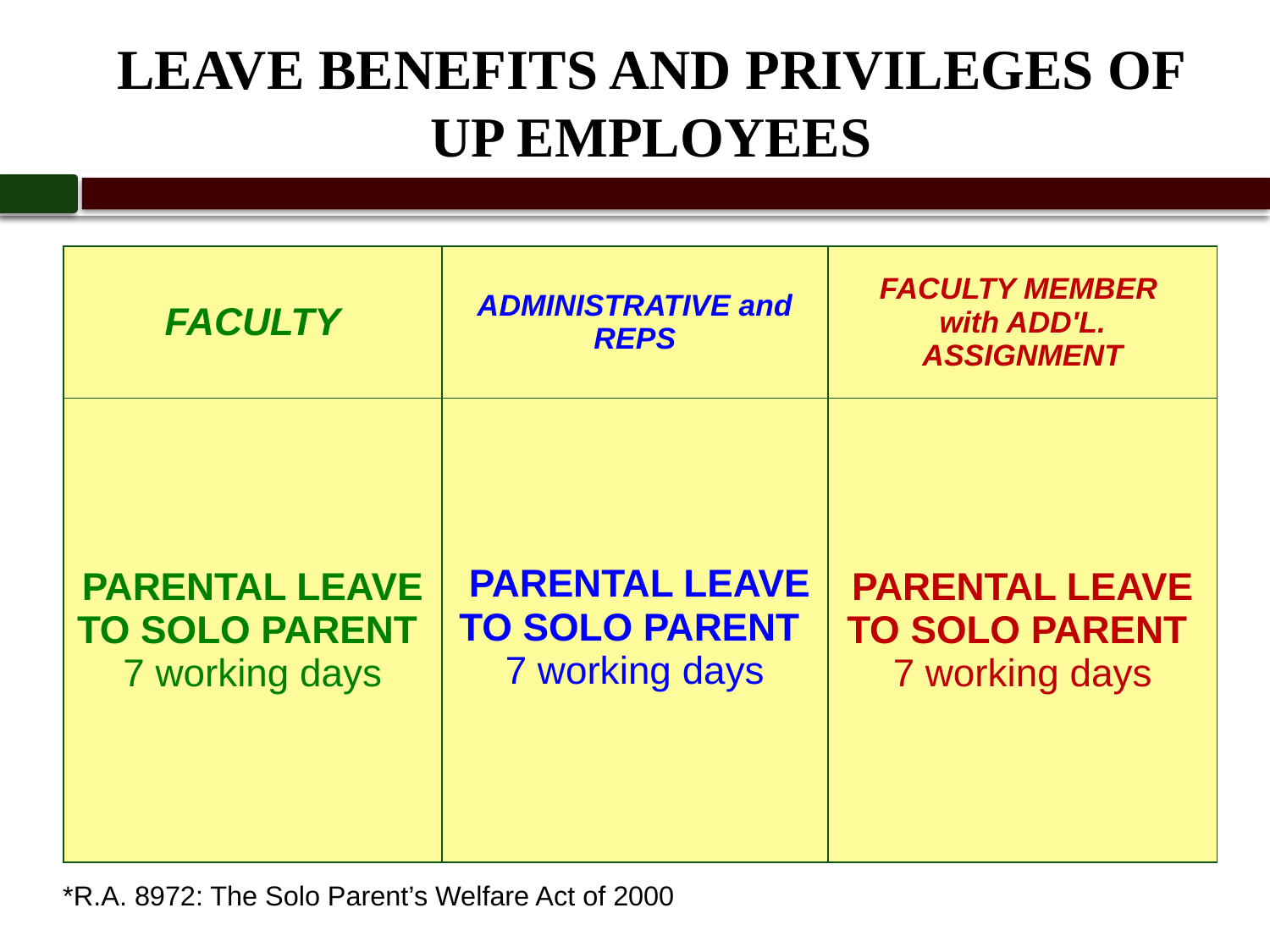

# LEAVE BENEFITS AND PRIVILEGES OF UP EMPLOYEES
| FACULTY | ADMINISTRATIVE and REPS | FACULTY MEMBER with ADD'L. ASSIGNMENT |
| --- | --- | --- |
| PARENTAL LEAVE TO SOLO PARENT 7 working days | PARENTAL LEAVE TO SOLO PARENT 7 working days | PARENTAL LEAVE TO SOLO PARENT 7 working days |
*R.A. 8972: The Solo Parent’s Welfare Act of 2000